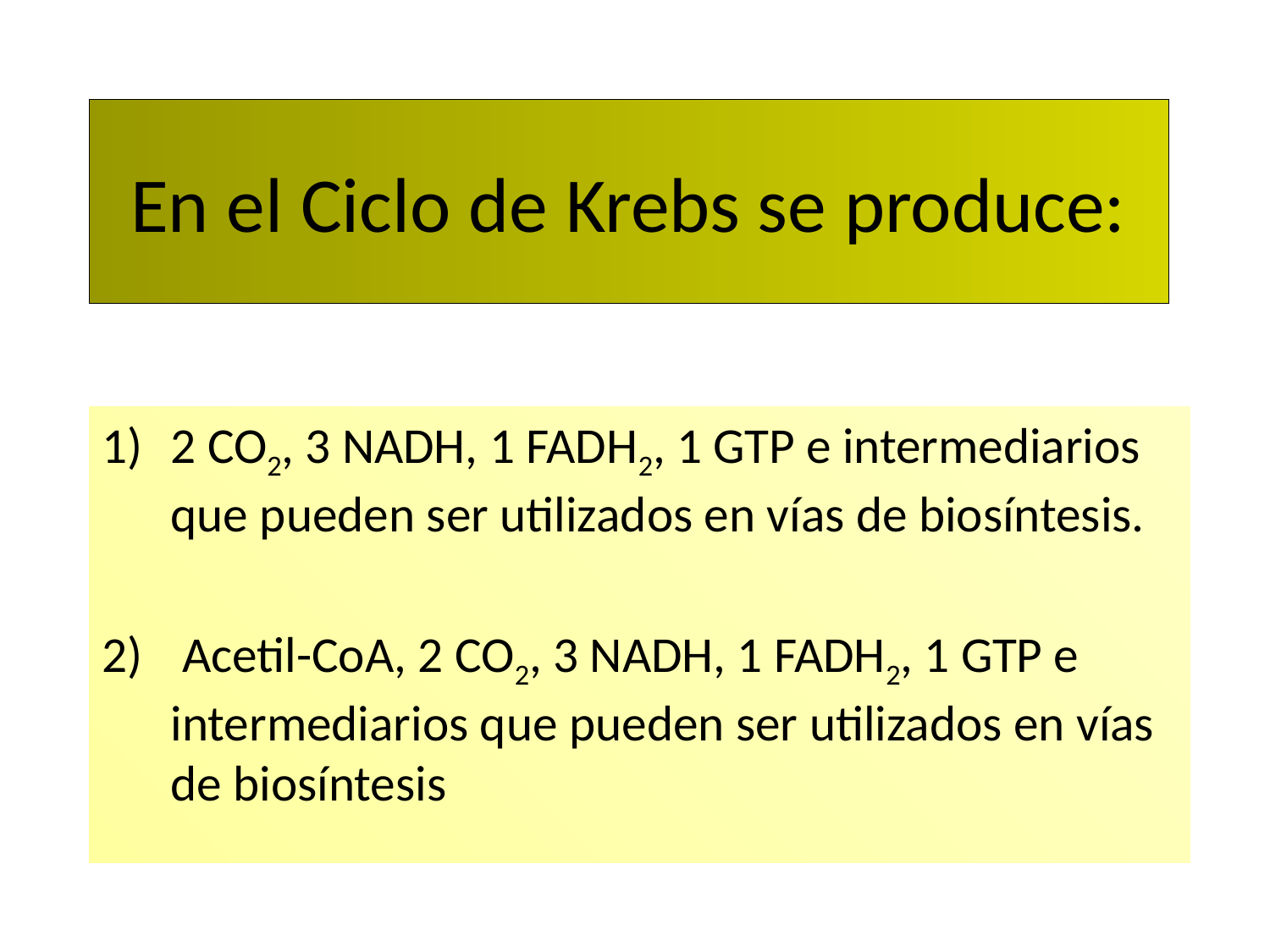

# En el Ciclo de Krebs se produce:
2 CO2, 3 NADH, 1 FADH2, 1 GTP e intermediarios que pueden ser utilizados en vías de biosíntesis.

 Acetil-CoA, 2 CO2, 3 NADH, 1 FADH2, 1 GTP e intermediarios que pueden ser utilizados en vías de biosíntesis